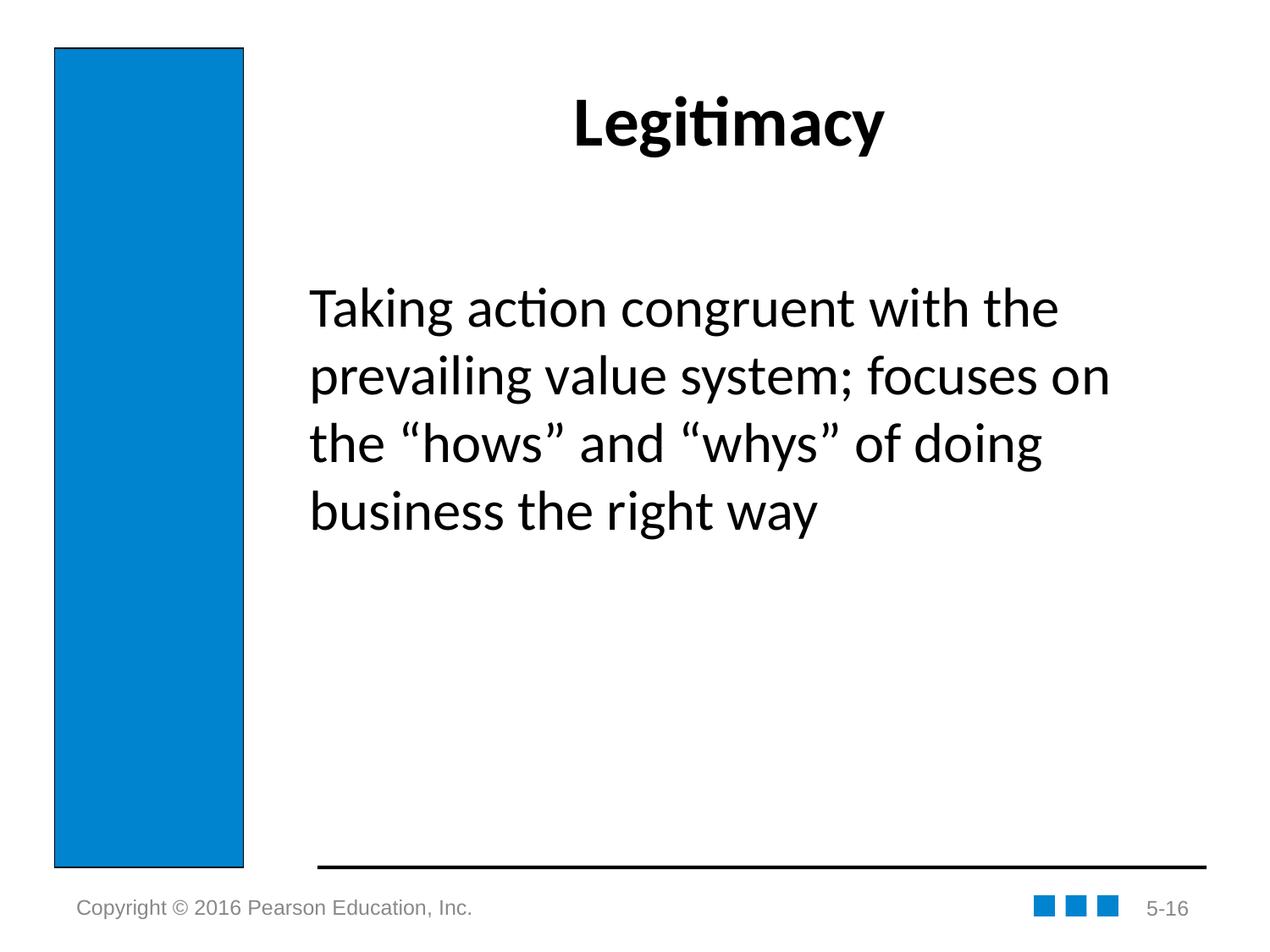

# Legitimacy

Taking action congruent with the prevailing value system; focuses on the “hows” and “whys” of doing business the right way

5-16
Copyright © 2016 Pearson Education, Inc.